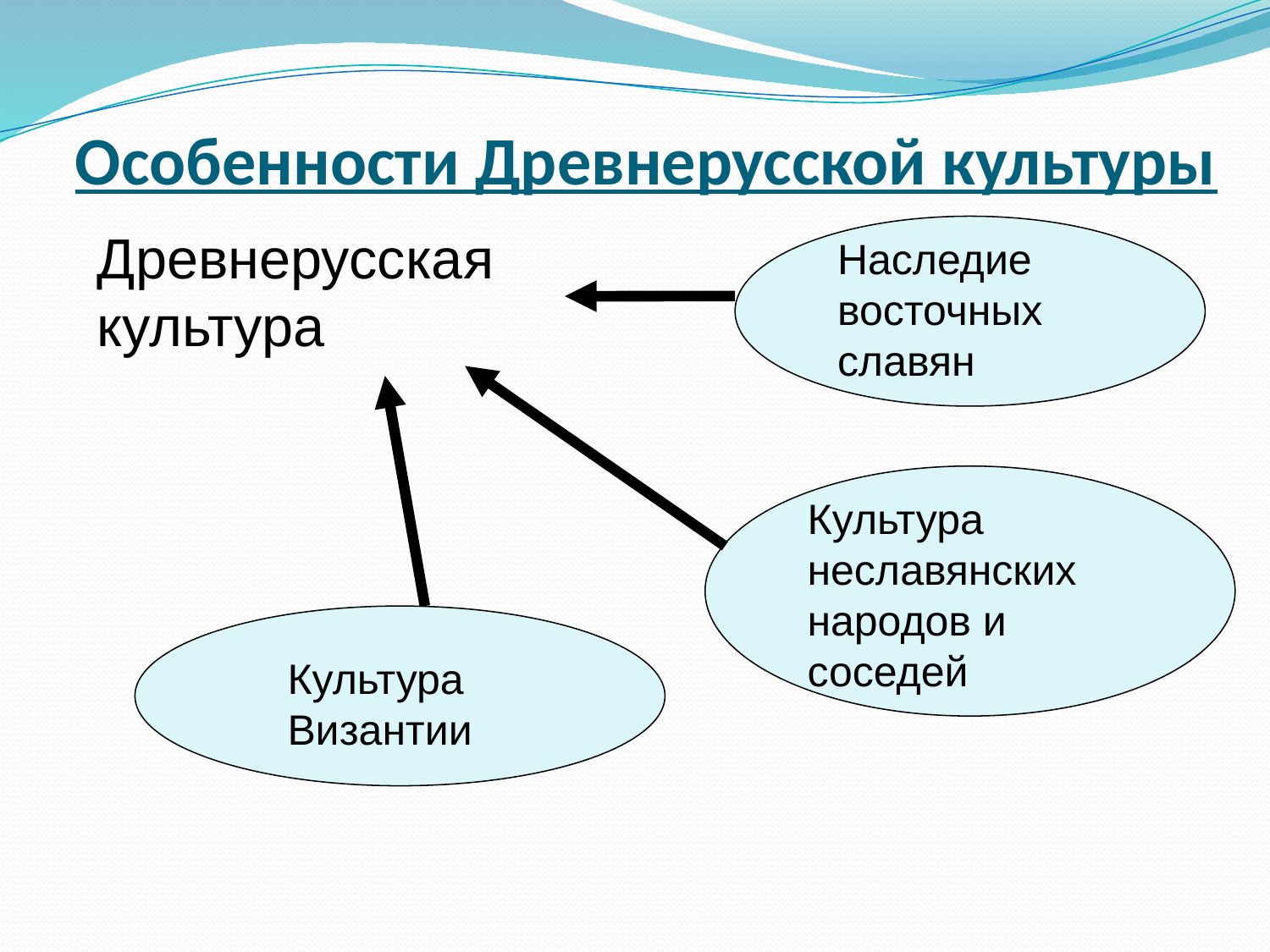

# Особенности Древнерусской культуры
Древнерусская культура

Наследие восточных славян

Культура неславянских народов и соседей

Культура Византии